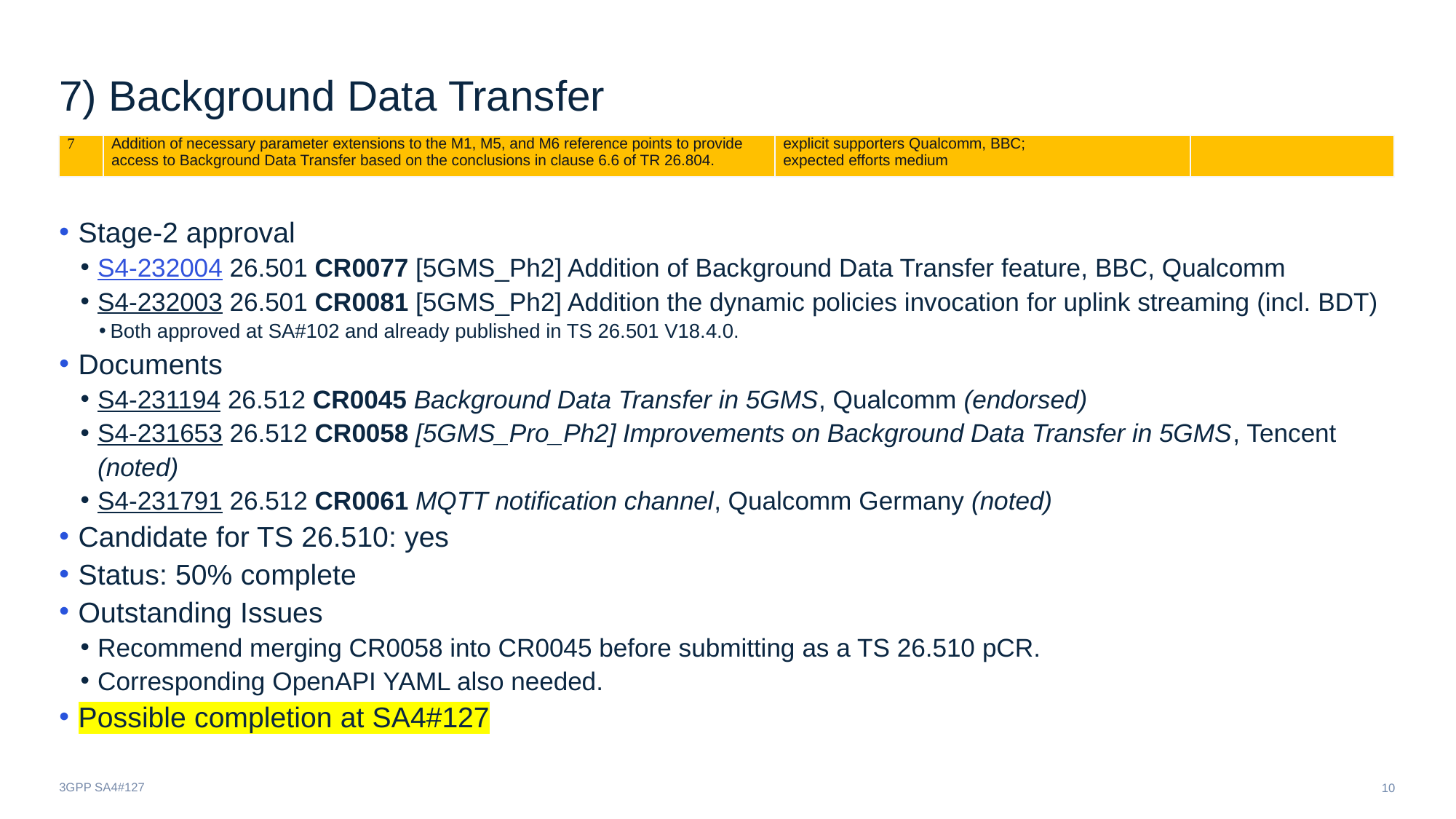

# 7) Background Data Transfer
| 7 | Addition of necessary parameter extensions to the M1, M5, and M6 reference points to provide access to Background Data Transfer based on the conclusions in clause 6.6 of TR 26.804. | explicit supporters Qualcomm, BBC; expected efforts medium |  |
| --- | --- | --- | --- |
Stage-2 approval
S4-232004 26.501 CR0077 [5GMS_Ph2] Addition of Background Data Transfer feature, BBC, Qualcomm
S4-232003 26.501 CR0081 [5GMS_Ph2] Addition the dynamic policies invocation for uplink streaming (incl. BDT)
Both approved at SA#102 and already published in TS 26.501 V18.4.0.
Documents
S4-231194 26.512 CR0045 Background Data Transfer in 5GMS, Qualcomm (endorsed)
S4-231653 26.512 CR0058 [5GMS_Pro_Ph2] Improvements on Background Data Transfer in 5GMS, Tencent (noted)
S4-231791 26.512 CR0061 MQTT notification channel, Qualcomm Germany (noted)
Candidate for TS 26.510: yes
Status: 50% complete
Outstanding Issues
Recommend merging CR0058 into CR0045 before submitting as a TS 26.510 pCR.
Corresponding OpenAPI YAML also needed.
Possible completion at SA4#127
3GPP SA4#127